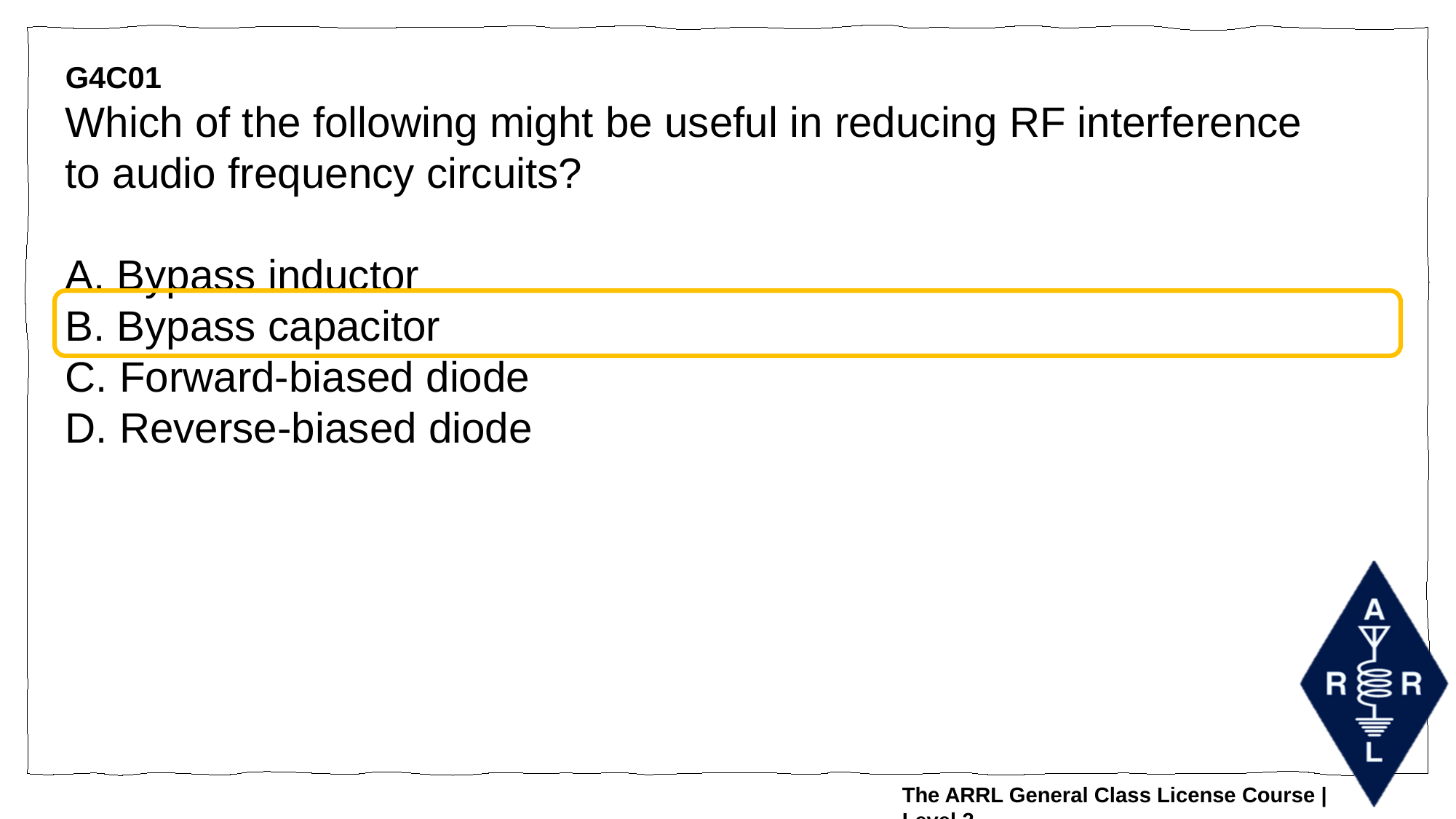

G4C01
Which of the following might be useful in reducing RF interference to audio frequency circuits?

A. Bypass inductor
B. Bypass capacitor
C. Forward-biased diode
D. Reverse-biased diode